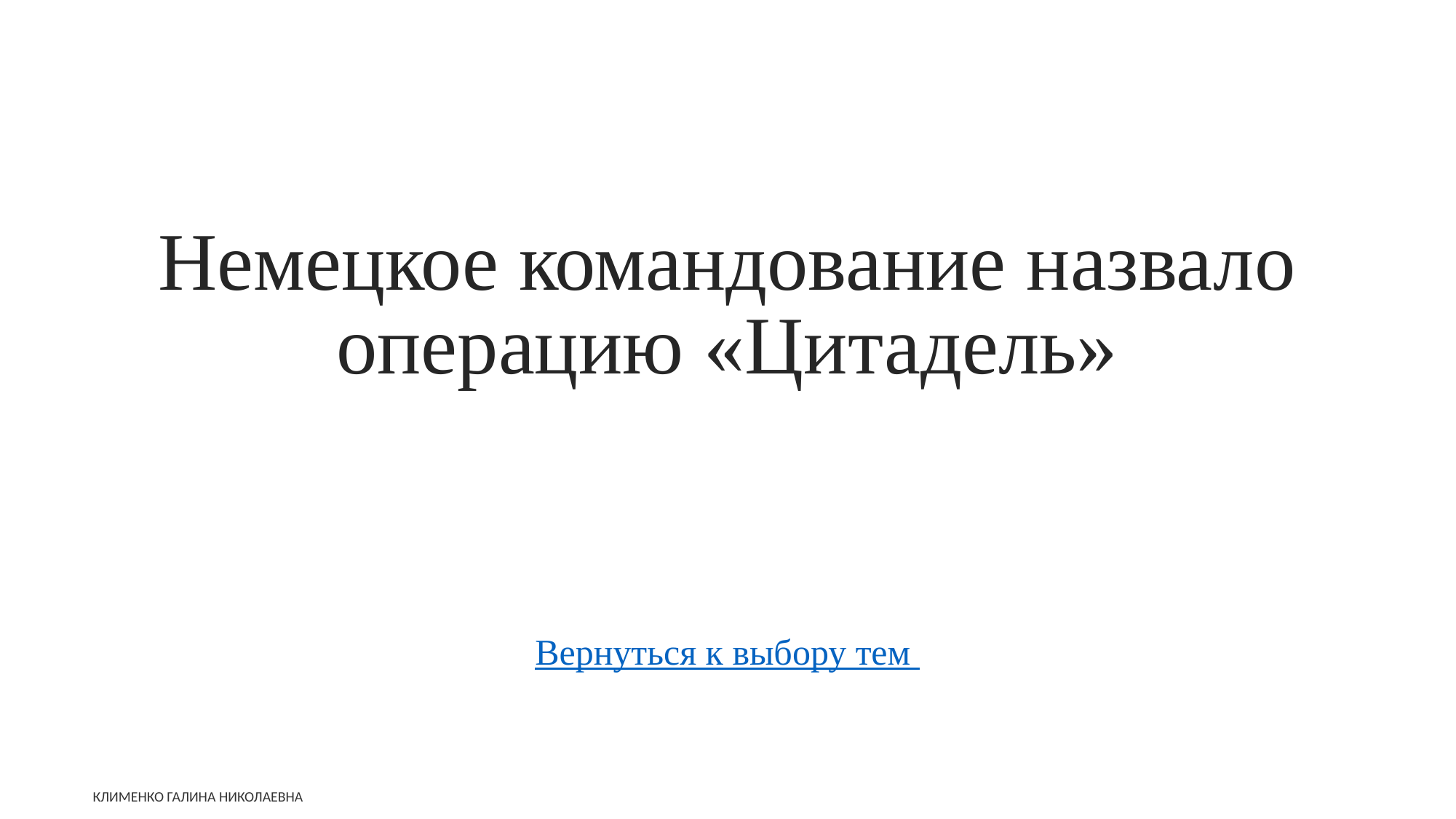

Немецкое командование назвало операцию «Цитадель»
Вернуться к выбору тем
Клименко Галина Николаевна